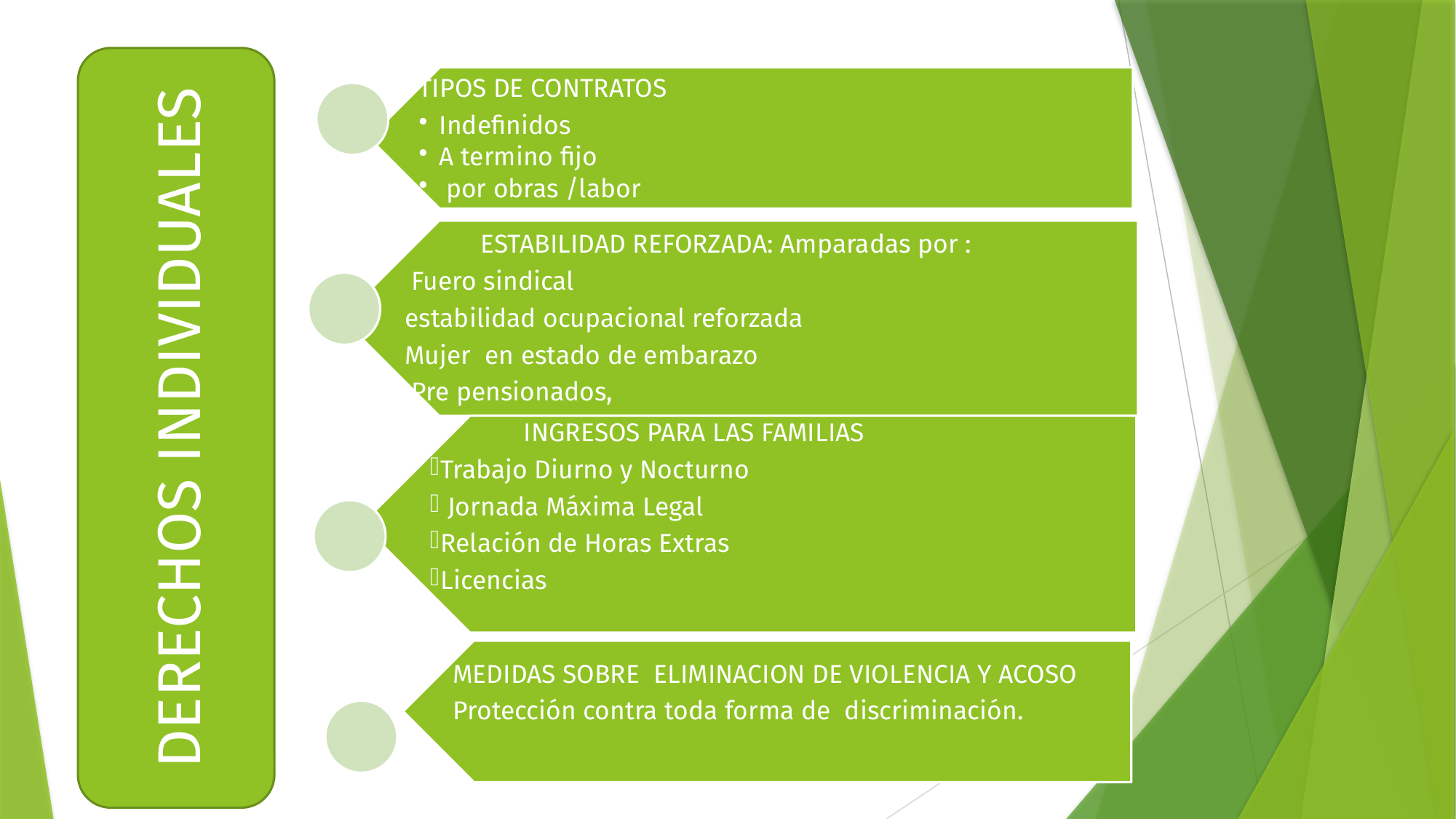

DERECHOS INDIVIDUALES
TIPOS DE CONTRATOS
Indefinidos
A termino fijo
 por obras /labor

           ESTABILIDAD REFORZADA: Amparadas por :
 Fuero sindical
estabilidad ocupacional reforzada
Mujer  en estado de embarazo
 Pre pensionados,

            INGRESOS PARA LAS FAMILIAS
Trabajo Diurno y Nocturno
 Jornada Máxima Legal
Relación de Horas Extras
Licencias

MEDIDAS SOBRE  ELIMINACION DE VIOLENCIA Y ACOSO
Protección contra toda forma de  discriminación.